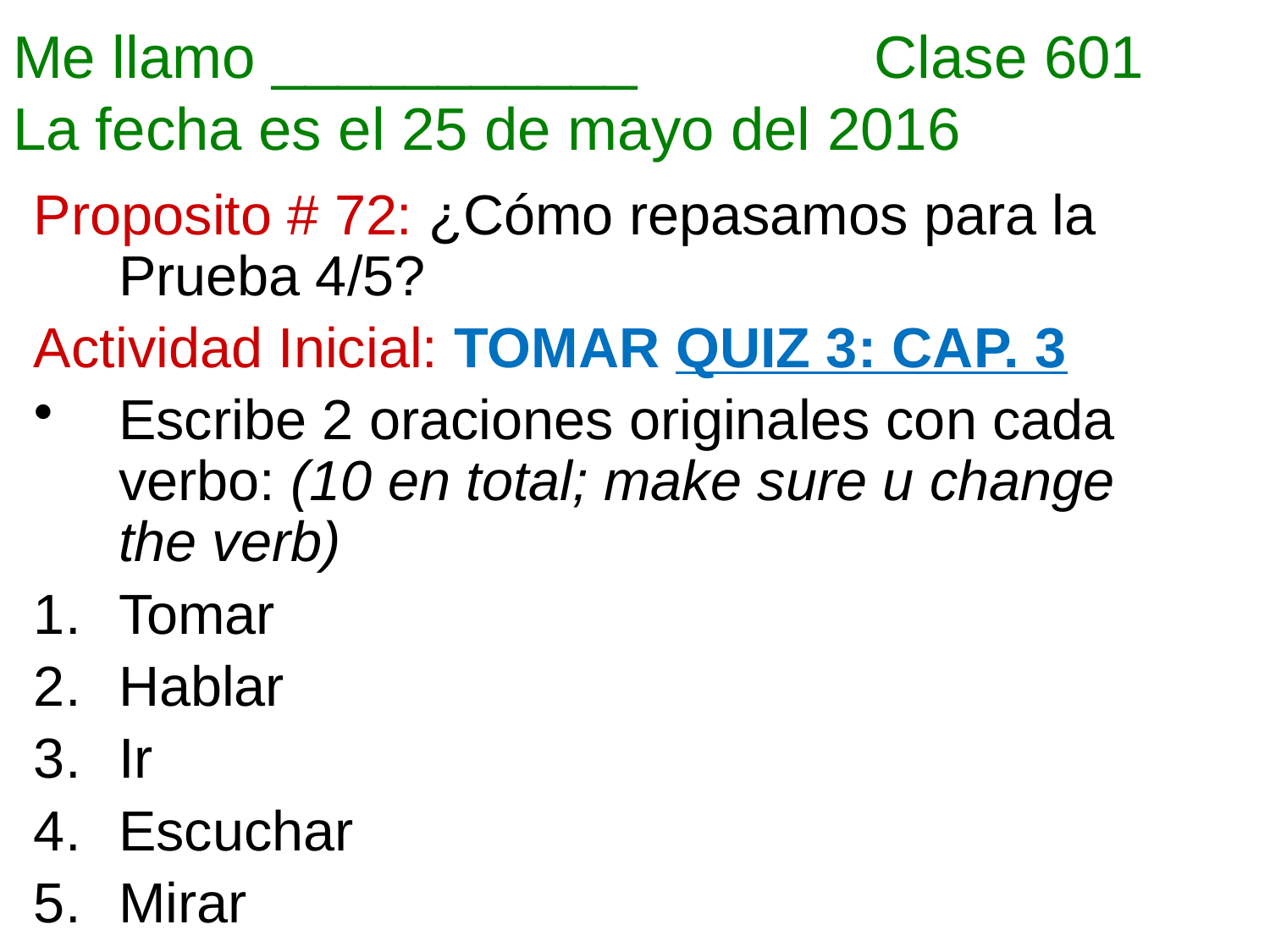

# Me llamo ___________ 	      Clase 601 La fecha es el 25 de mayo del 2016
Proposito # 72: ¿Cómo repasamos para la Prueba 4/5?
Actividad Inicial: TOMAR QUIZ 3: CAP. 3
Escribe 2 oraciones originales con cada verbo: (10 en total; make sure u change the verb)
Tomar
Hablar
Ir
Escuchar
Mirar